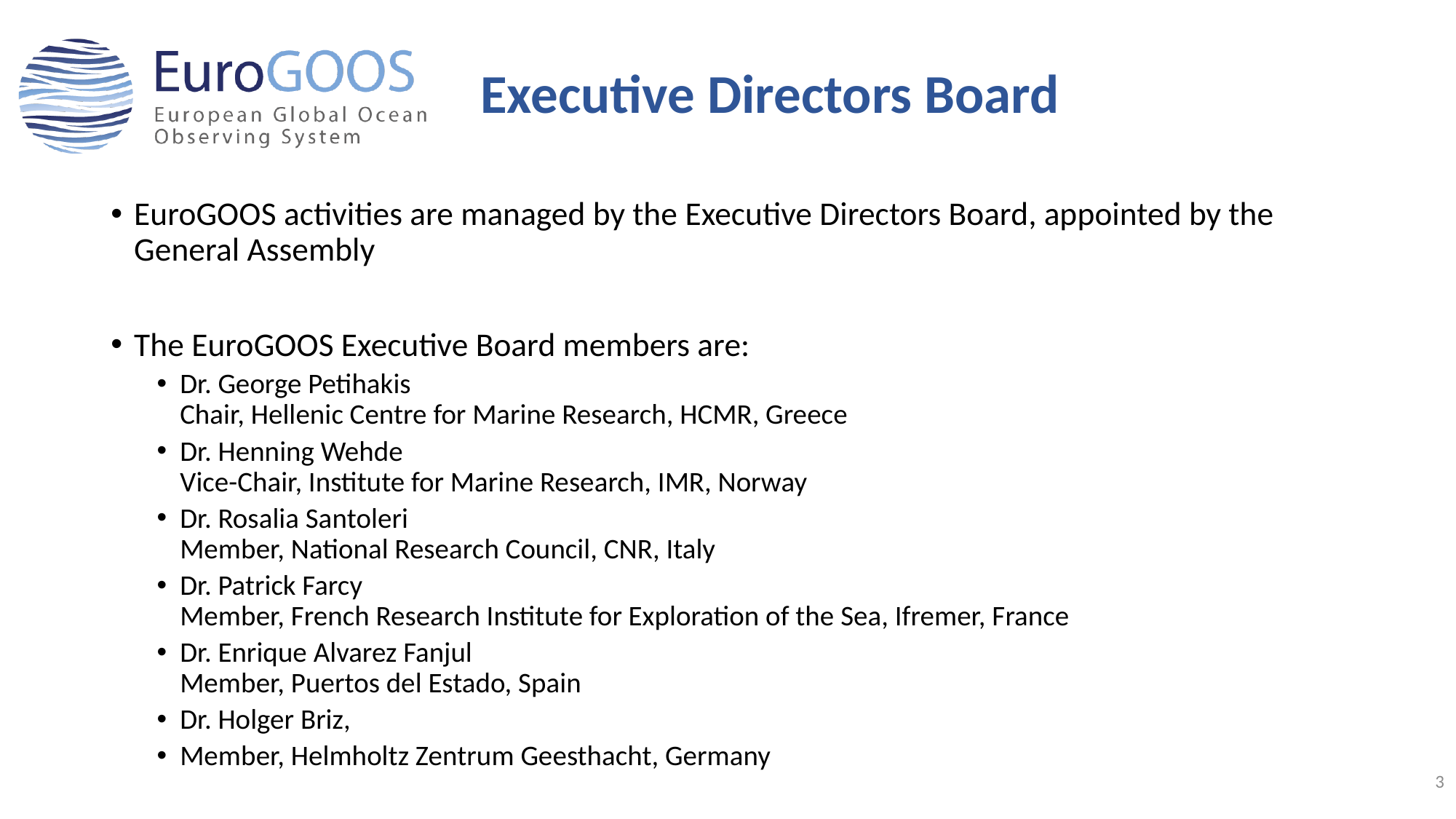

# Executive Directors Board
EuroGOOS activities are managed by the Executive Directors Board, appointed by the General Assembly

The EuroGOOS Executive Board members are:
Dr. George Petihakis
Chair, Hellenic Centre for Marine Research, HCMR, Greece
Dr. Henning Wehde
Vice-Chair, Institute for Marine Research, IMR, Norway
Dr. Rosalia Santoleri
Member, National Research Council, CNR, Italy
Dr. Patrick Farcy 
Member, French Research Institute for Exploration of the Sea, Ifremer, France
Dr. Enrique Alvarez Fanjul
Member, Puertos del Estado, Spain
Dr. Holger Briz,
Member, Helmholtz Zentrum Geesthacht, Germany

3